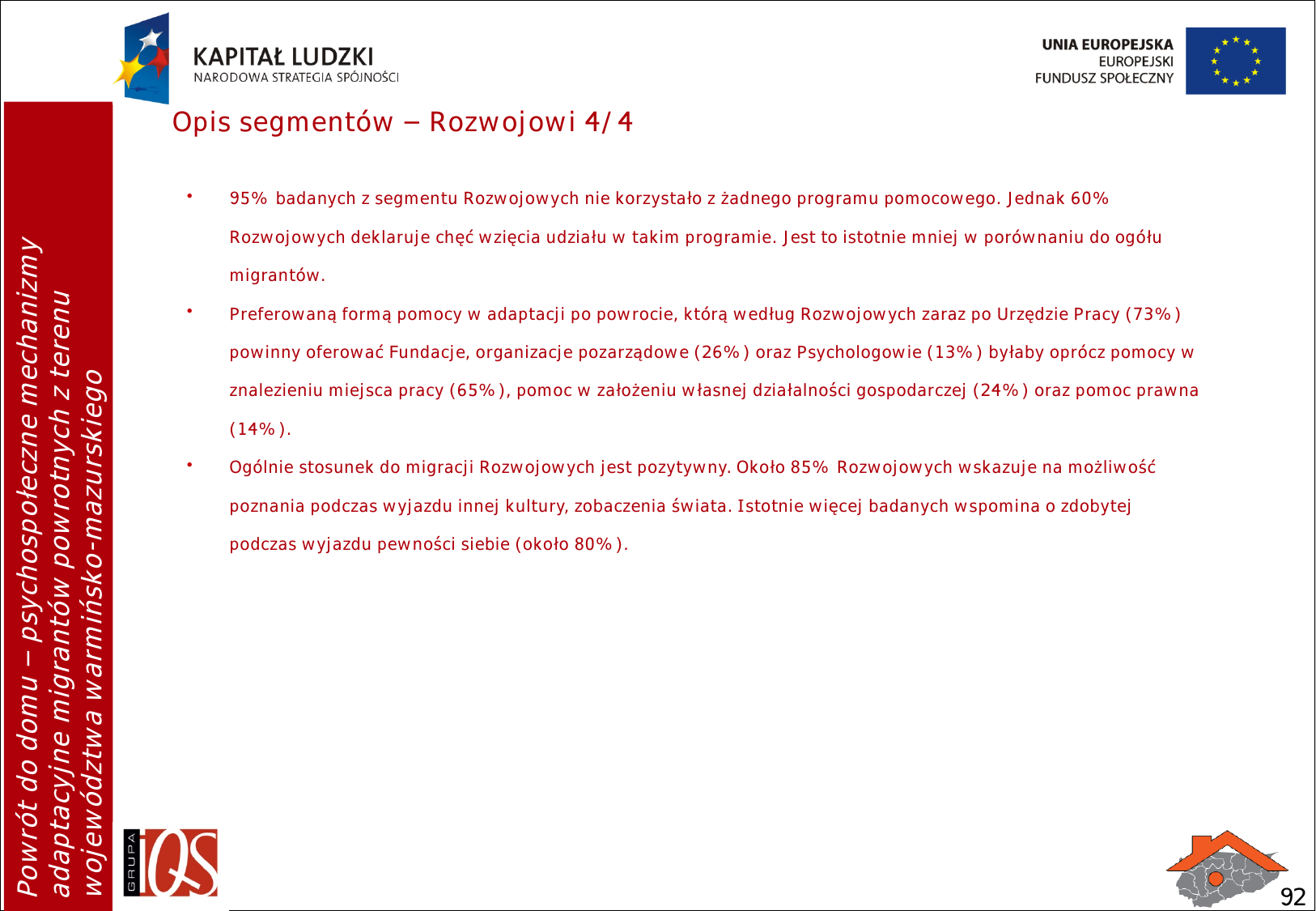

Opis segmentów – Rozwojowi 4/4
95% badanych z segmentu Rozwojowych nie korzystało z żadnego programu pomocowego. Jednak 60% Rozwojowych deklaruje chęć wzięcia udziału w takim programie. Jest to istotnie mniej w porównaniu do ogółu migrantów.
Preferowaną formą pomocy w adaptacji po powrocie, którą według Rozwojowych zaraz po Urzędzie Pracy (73%) powinny oferować Fundacje, organizacje pozarządowe (26%) oraz Psychologowie (13%) byłaby oprócz pomocy w znalezieniu miejsca pracy (65%), pomoc w założeniu własnej działalności gospodarczej (24%) oraz pomoc prawna (14%).
Ogólnie stosunek do migracji Rozwojowych jest pozytywny. Około 85% Rozwojowych wskazuje na możliwość poznania podczas wyjazdu innej kultury, zobaczenia świata. Istotnie więcej badanych wspomina o zdobytej  podczas wyjazdu pewności siebie (około 80%).
92